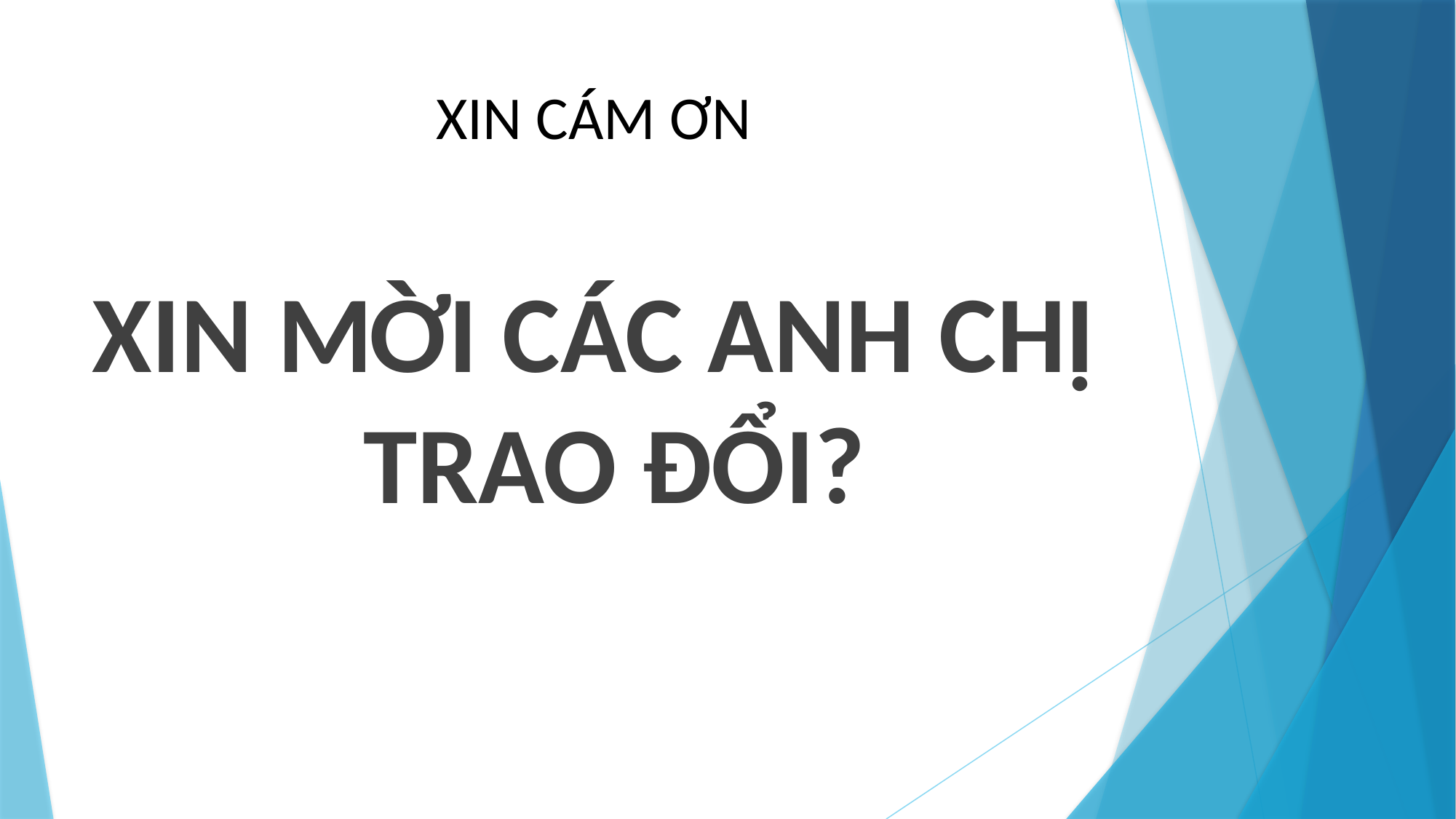

# XIN CÁM ƠN
XIN MỜI CÁC ANH CHỊ TRAO ĐỔI?